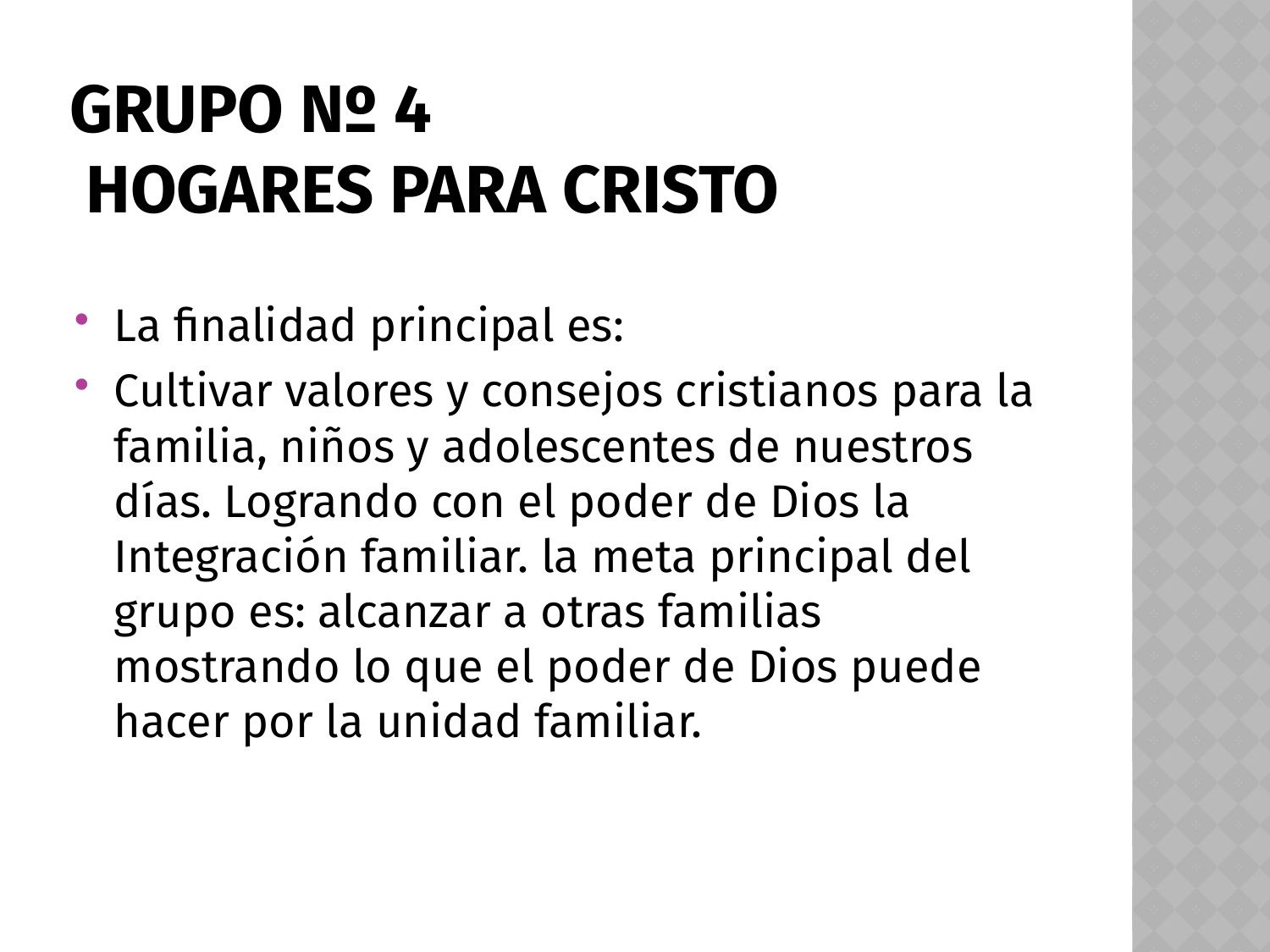

# Grupo Nº 4 hogares para cristo

La finalidad principal es:
Cultivar valores y consejos cristianos para la familia, niños y adolescentes de nuestros  días. Logrando con el poder de Dios la  Integración familiar. la meta principal del grupo es: alcanzar a otras familias mostrando lo que el poder de Dios puede hacer por la unidad familiar.